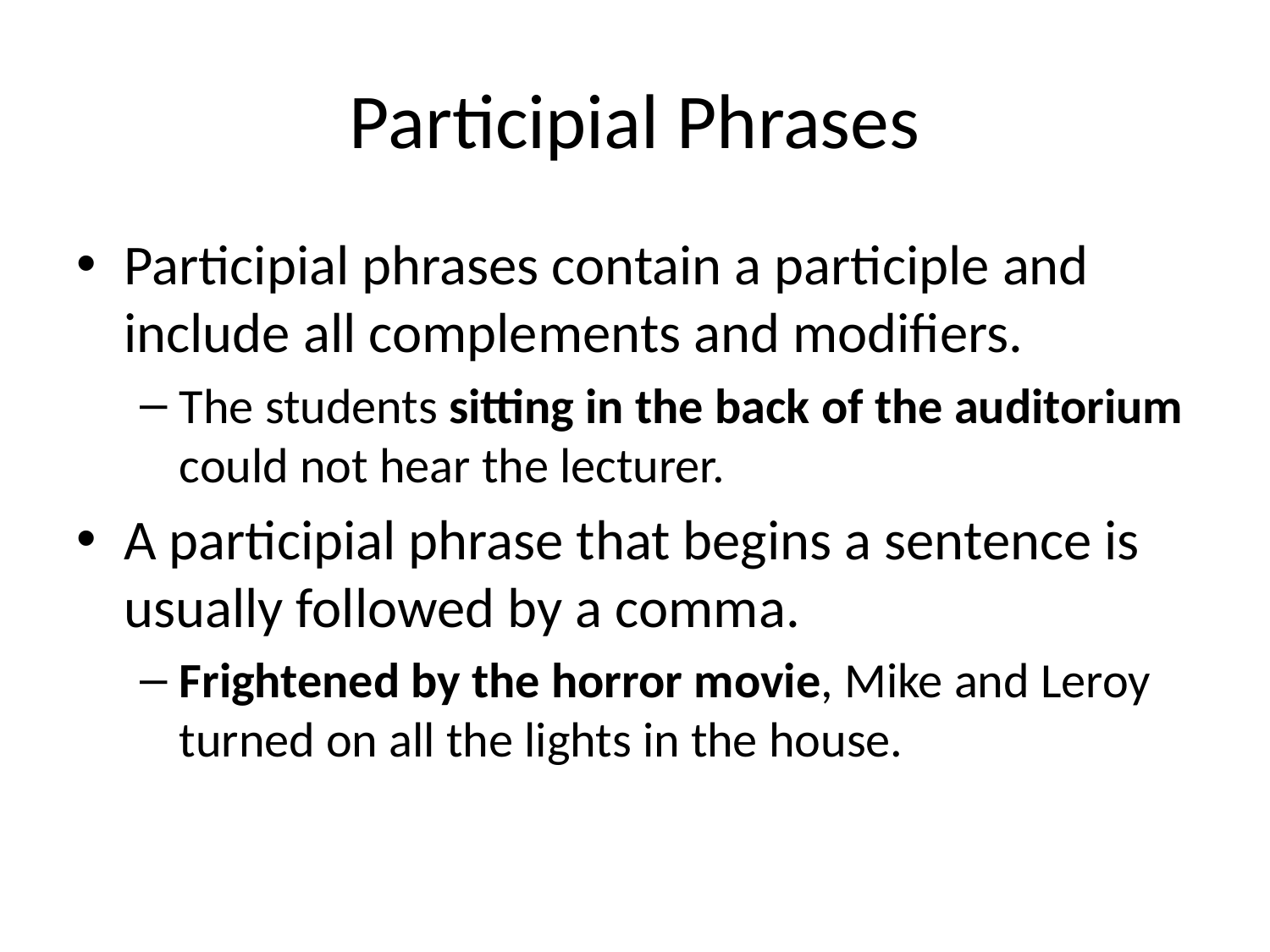

# Participial Phrases
Participial phrases contain a participle and include all complements and modifiers.
The students sitting in the back of the auditorium could not hear the lecturer.
A participial phrase that begins a sentence is usually followed by a comma.
Frightened by the horror movie, Mike and Leroy turned on all the lights in the house.